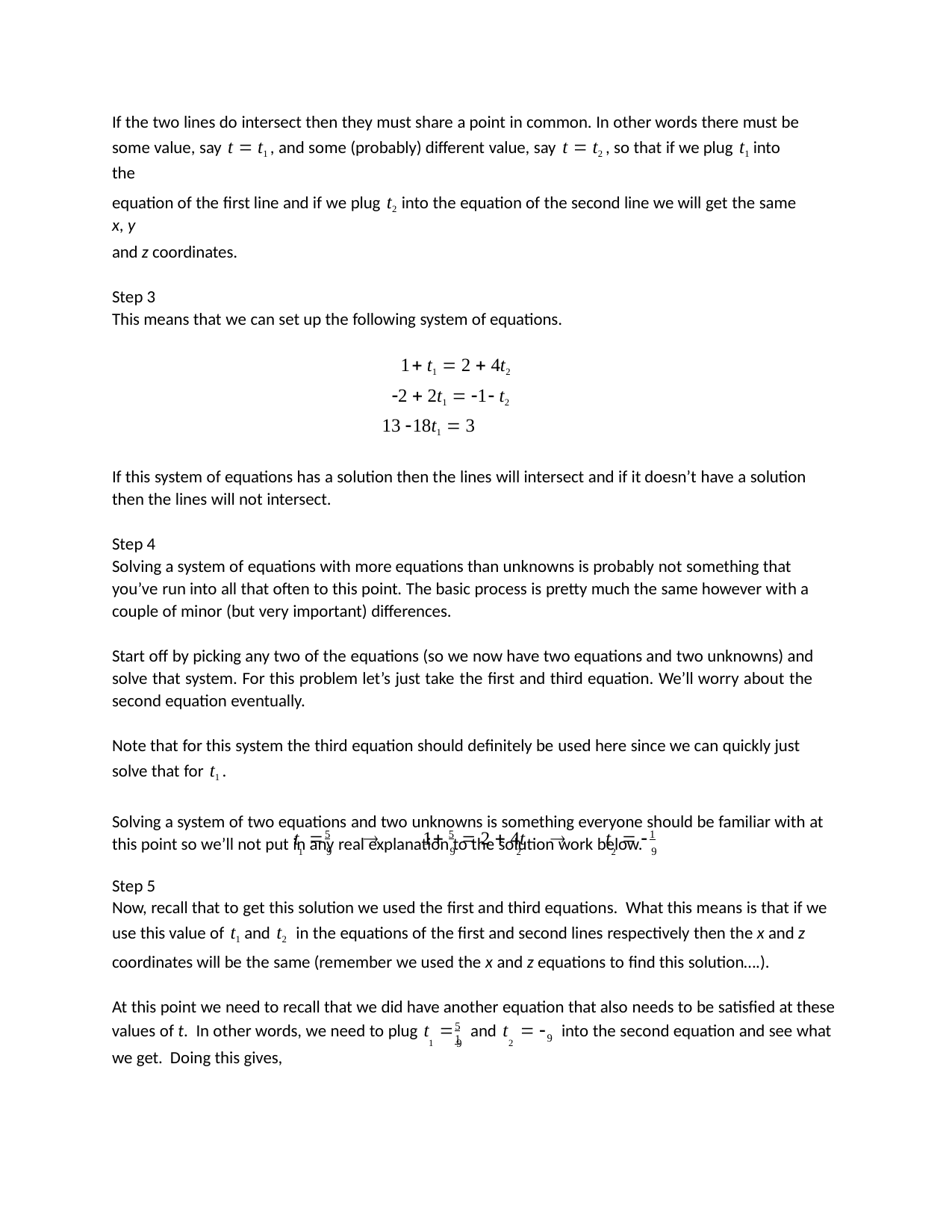

If the two lines do intersect then they must share a point in common. In other words there must be  some value, say t = t1 , and some (probably) different value, say t = t2 , so that if we plug t1 into the
equation of the first line and if we plug t2 into the equation of the second line we will get the same x, y
and z coordinates.

Step 3
This means that we can set up the following system of equations.

1+ t1  = 2 + 4t2
−2 + 2t1  = −1− t2
13 −18t1  = 3

If this system of equations has a solution then the lines will intersect and if it doesn’t have a solution  then the lines will not intersect.

Step 4
Solving a system of equations with more equations than unknowns is probably not something that  you’ve run into all that often to this point. The basic process is pretty much the same however with a  couple of minor (but very important) differences.

Start off by picking any two of the equations (so we now have two equations and two unknowns) and  solve that system. For this problem let’s just take the first and third equation. We’ll worry about the  second equation eventually.

Note that for this system the third equation should definitely be used here since we can quickly just  solve that for t1 .

Solving a system of two equations and two unknowns is something everyone should be familiar with at  this point so we’ll not put in any real explanation to the solution work below.
t  =	→
1+	= 2 + 4t	→	t = −
5
5
1
1	9	9	2	2	9
Step 5
Now, recall that to get this solution we used the first and third equations.  What this means is that if we
use this value of t1 and t2  in the equations of the first and second lines respectively then the x and z
coordinates will be the same (remember we used the x and z equations to find this solution….).

At this point we need to recall that we did have another equation that also needs to be satisfied at these
values of t. In other words, we need to plug t =	and t = −	into the second equation and see what
5	1
1	9	2
9
we get. Doing this gives,